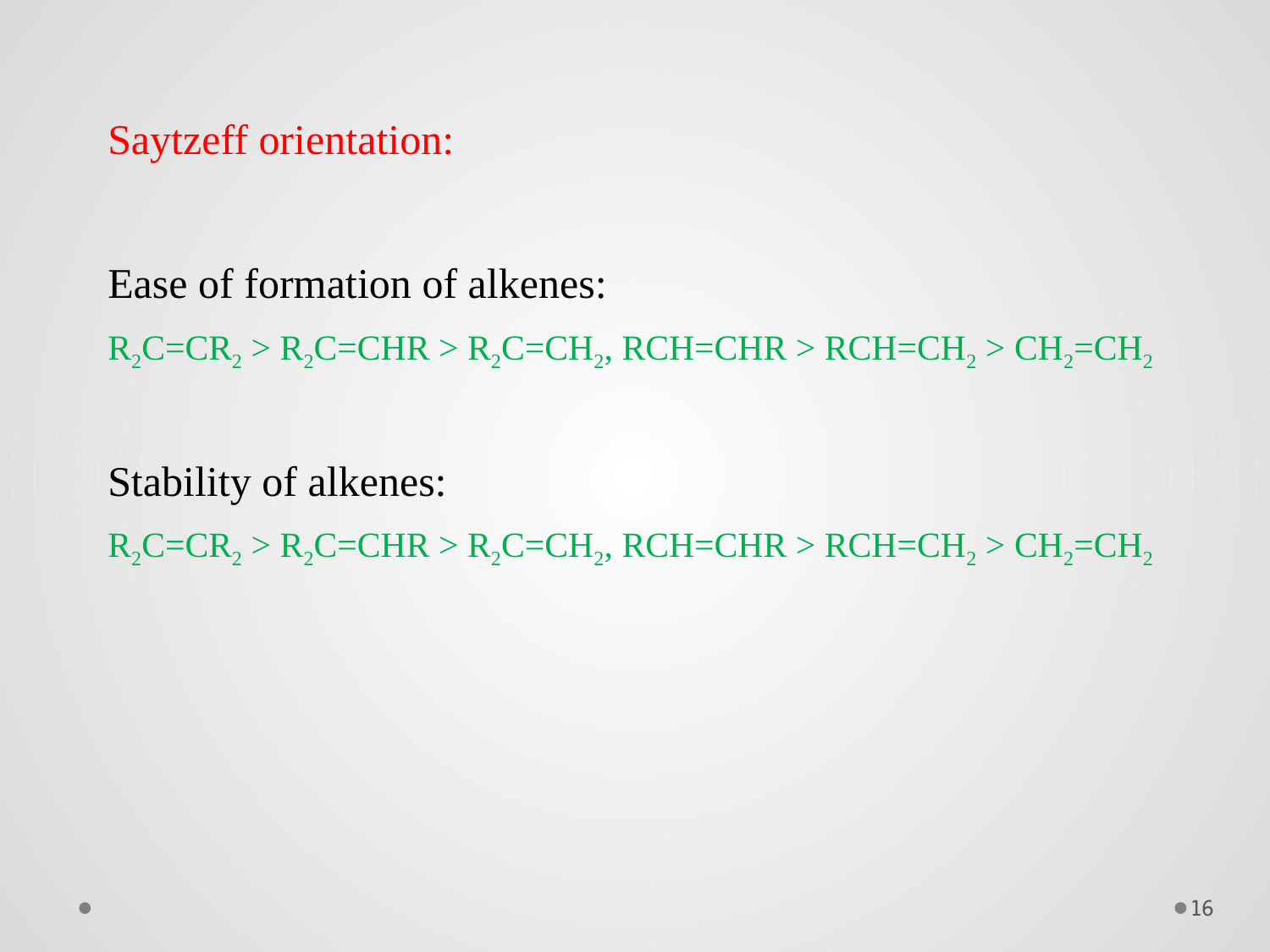

Saytzeff orientation:

Ease of formation of alkenes:
R2C=CR2 > R2C=CHR > R2C=CH2, RCH=CHR > RCH=CH2 > CH2=CH2

Stability of alkenes:
R2C=CR2 > R2C=CHR > R2C=CH2, RCH=CHR > RCH=CH2 > CH2=CH2
16